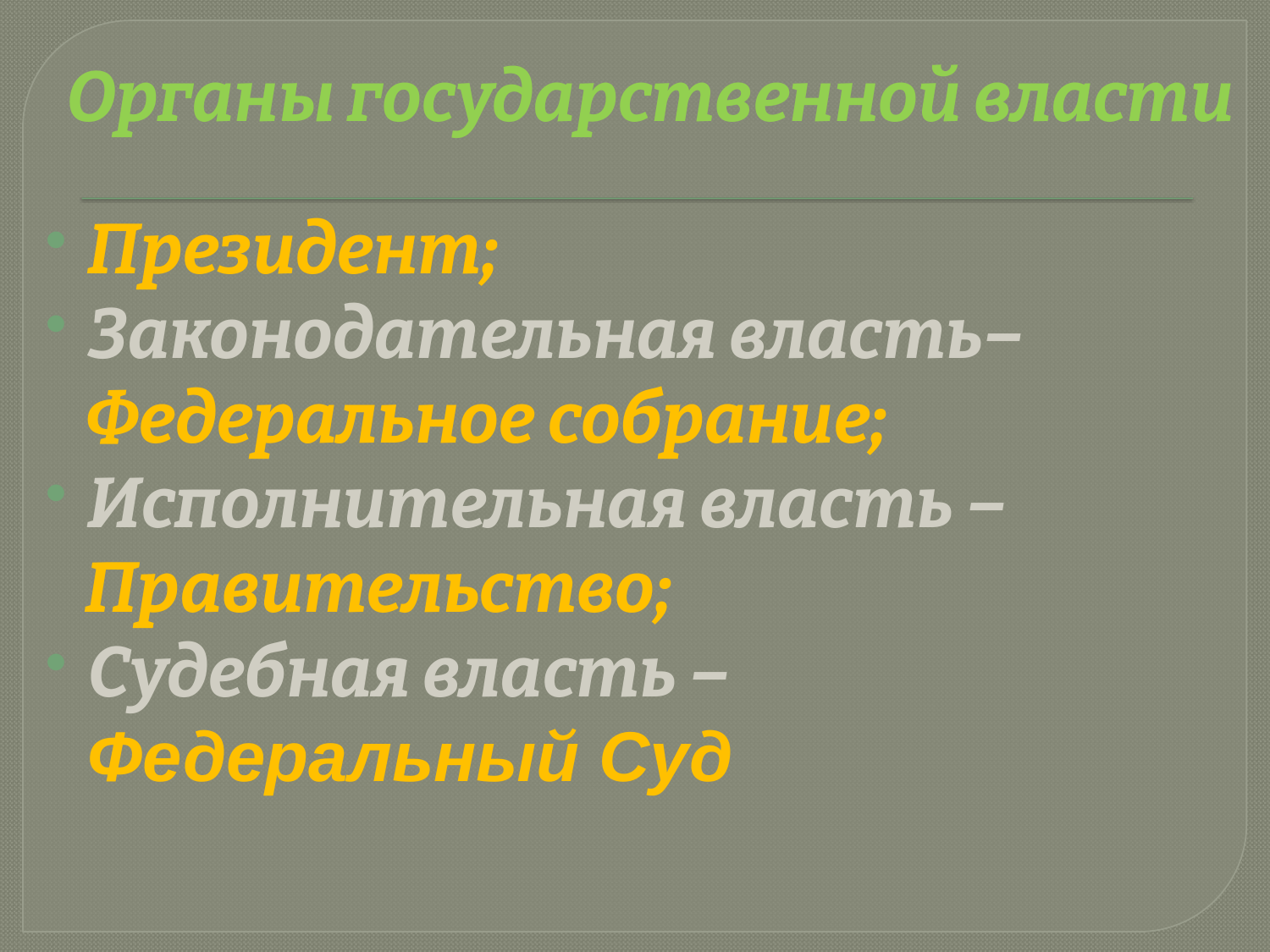

# Органы государственной власти
Президент;
Законодательная власть–
   Федеральное собрание;
Исполнительная власть –
   Правительство;
Судебная власть – Федеральный Суд